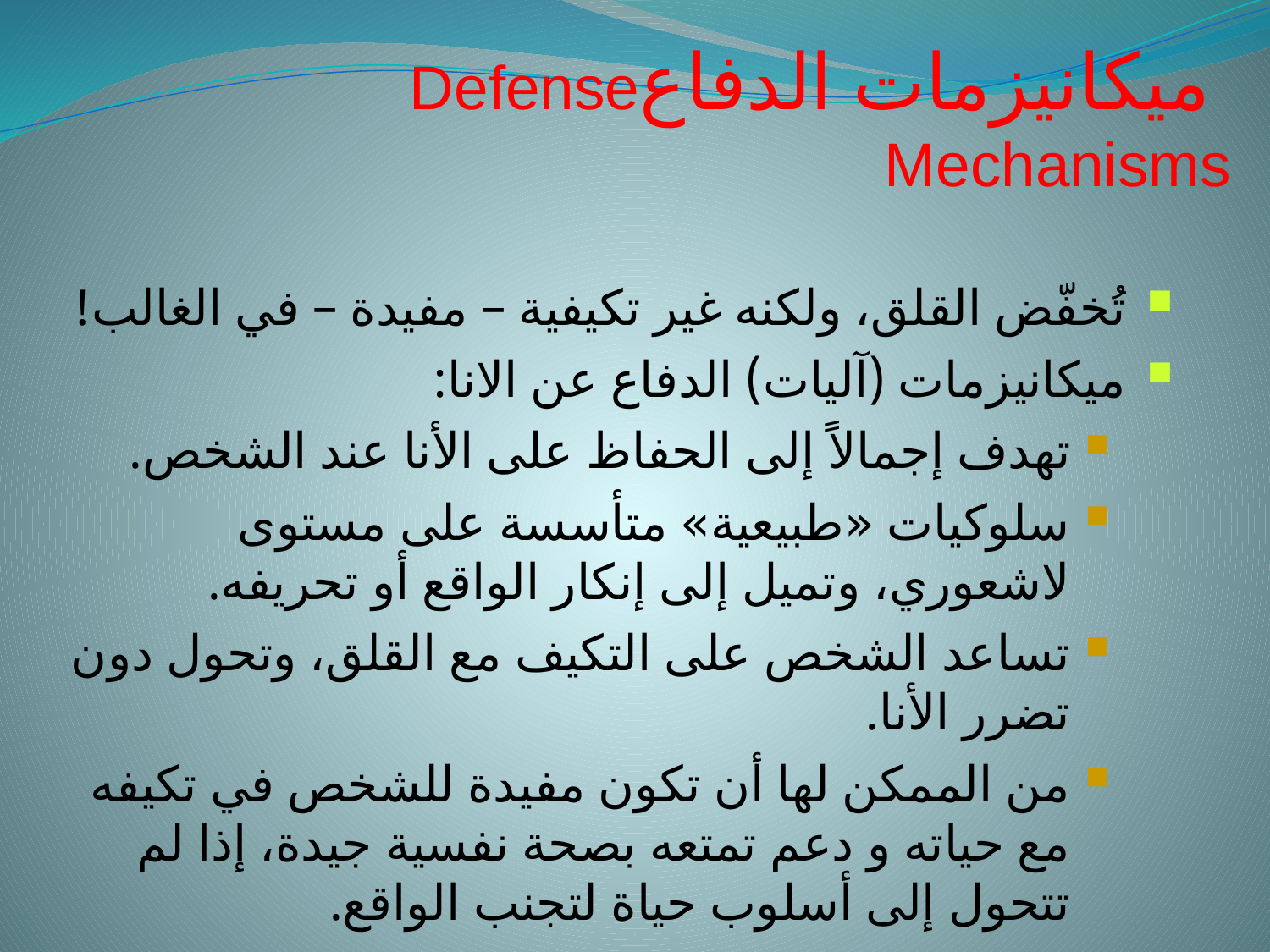

ميكانيزمات الدفاعDefense Mechanisms
تُخفّض القلق، ولكنه غير تكيفية – مفيدة – في الغالب!
ميكانيزمات (آليات) الدفاع عن الانا:
تهدف إجمالاً إلى الحفاظ على الأنا عند الشخص.
سلوكيات «طبيعية» متأسسة على مستوى لاشعوري، وتميل إلى إنكار الواقع أو تحريفه.
تساعد الشخص على التكيف مع القلق، وتحول دون تضرر الأنا.
من الممكن لها أن تكون مفيدة للشخص في تكيفه مع حياته و دعم تمتعه بصحة نفسية جيدة، إذا لم تتحول إلى أسلوب حياة لتجنب الواقع.